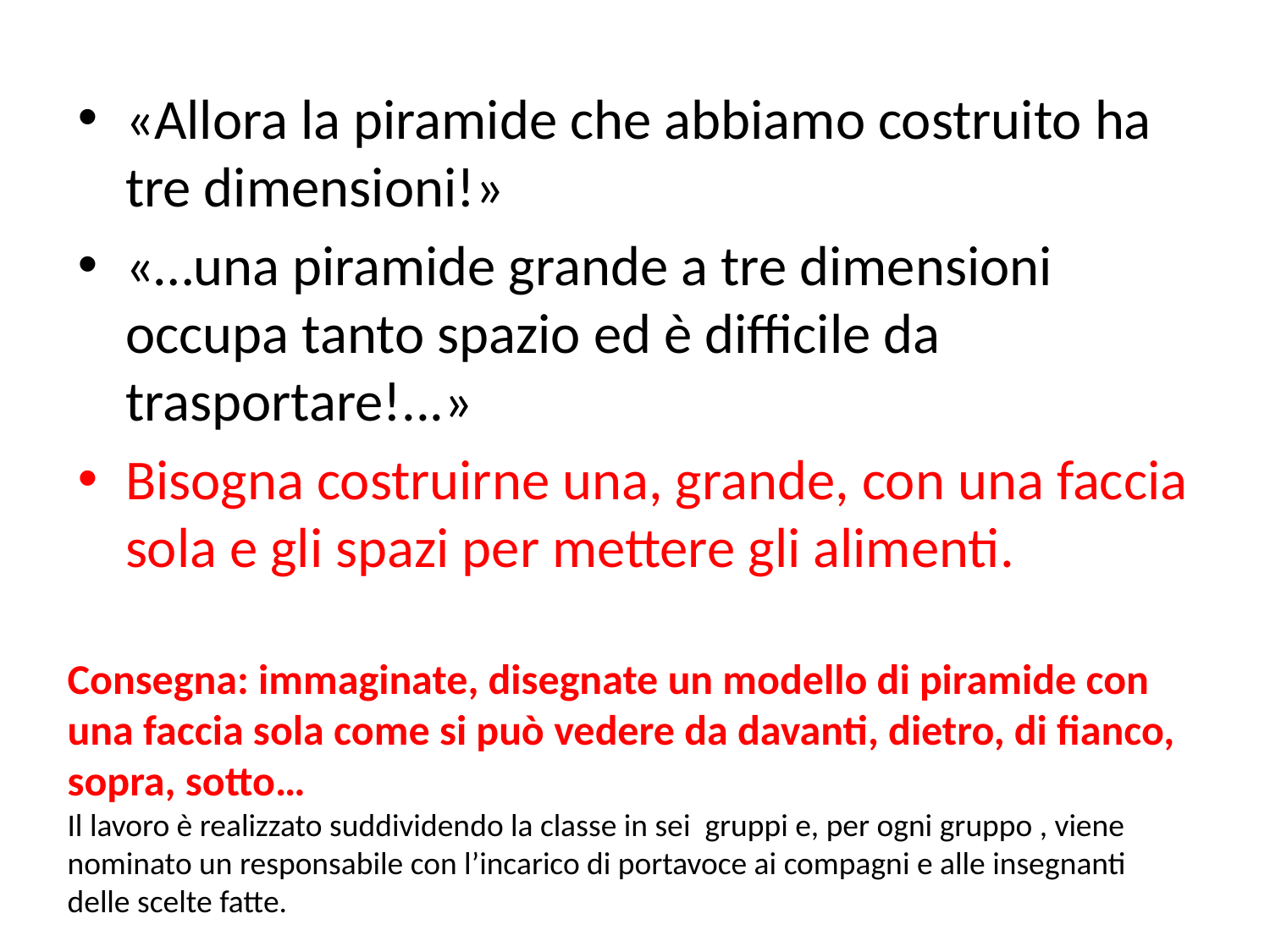

«Allora la piramide che abbiamo costruito ha tre dimensioni!»
«…una piramide grande a tre dimensioni occupa tanto spazio ed è difficile da trasportare!...»
Bisogna costruirne una, grande, con una faccia sola e gli spazi per mettere gli alimenti.

Consegna: immaginate, disegnate un modello di piramide con una faccia sola come si può vedere da davanti, dietro, di fianco, sopra, sotto…
Il lavoro è realizzato suddividendo la classe in sei  gruppi e, per ogni gruppo , viene nominato un responsabile con l’incarico di portavoce ai compagni e alle insegnanti delle scelte fatte.